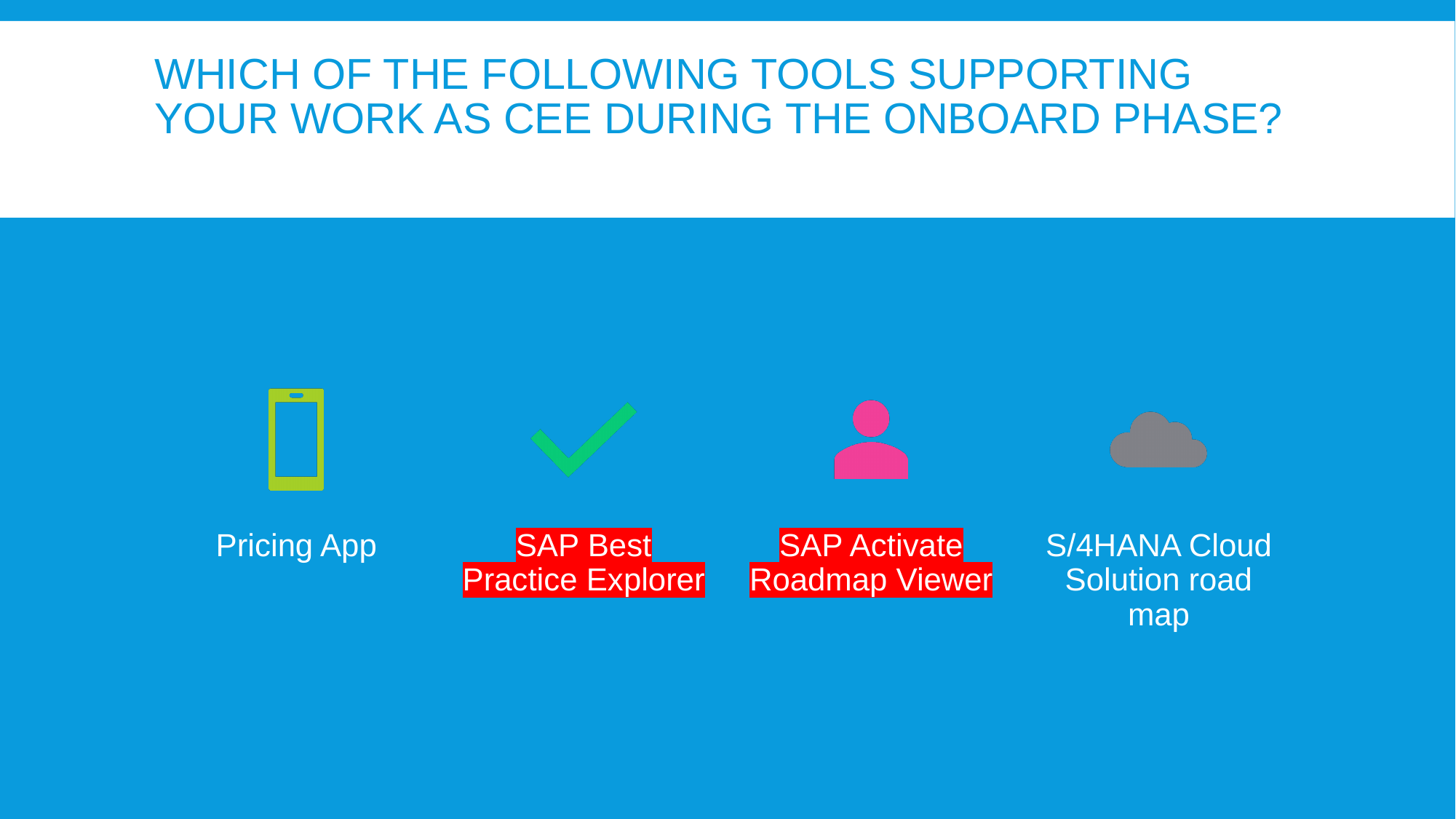

# Which of the following tools supporting your work as CEE during the onboard phase?
Pricing App
SAP Best Practice Explorer
SAP Activate Roadmap Viewer
S/4HANA Cloud Solution road map